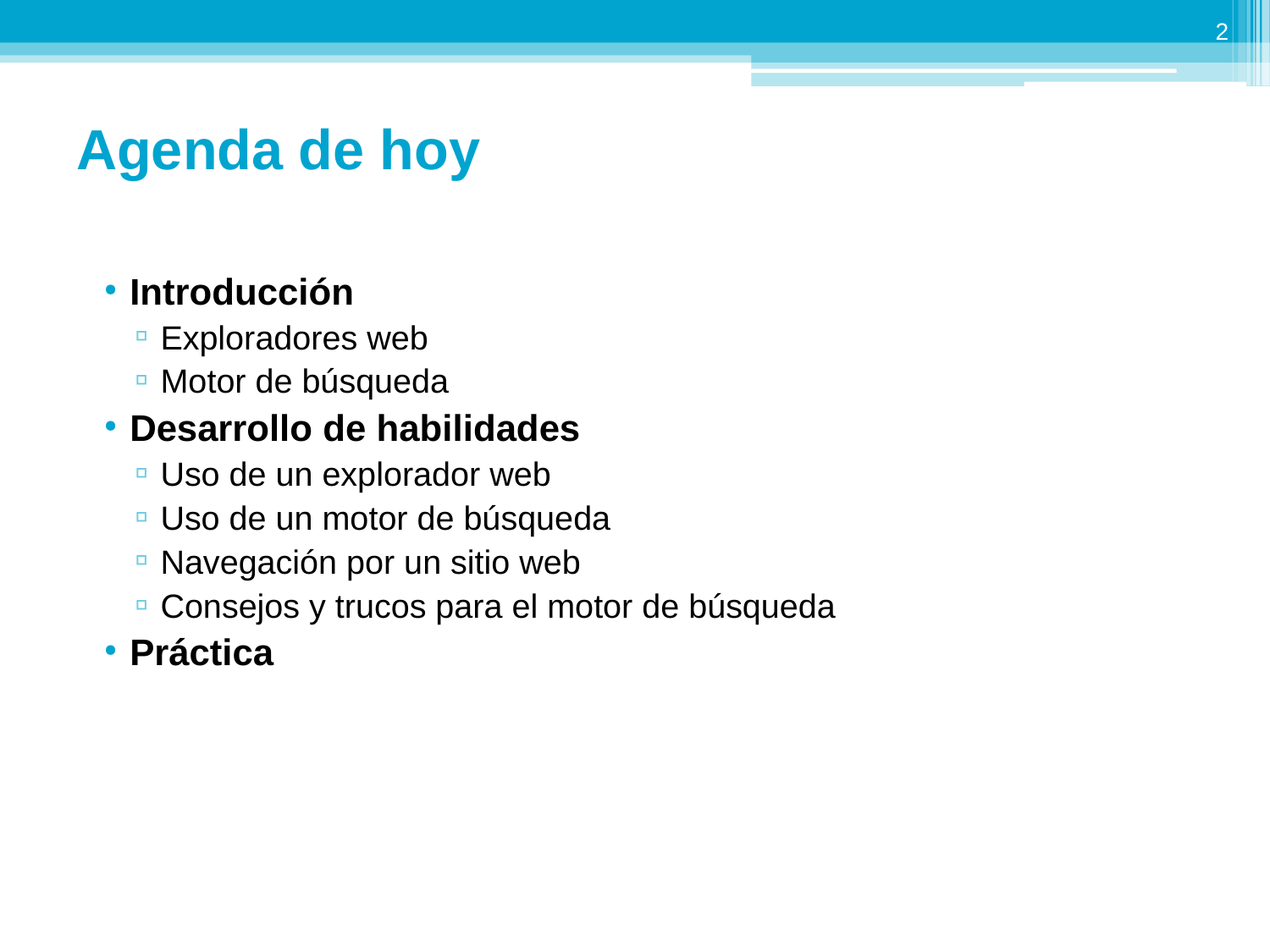

2
# Agenda de hoy

Introducción
Exploradores web
Motor de búsqueda
Desarrollo de habilidades
Uso de un explorador web
Uso de un motor de búsqueda
Navegación por un sitio web
Consejos y trucos para el motor de búsqueda
Práctica